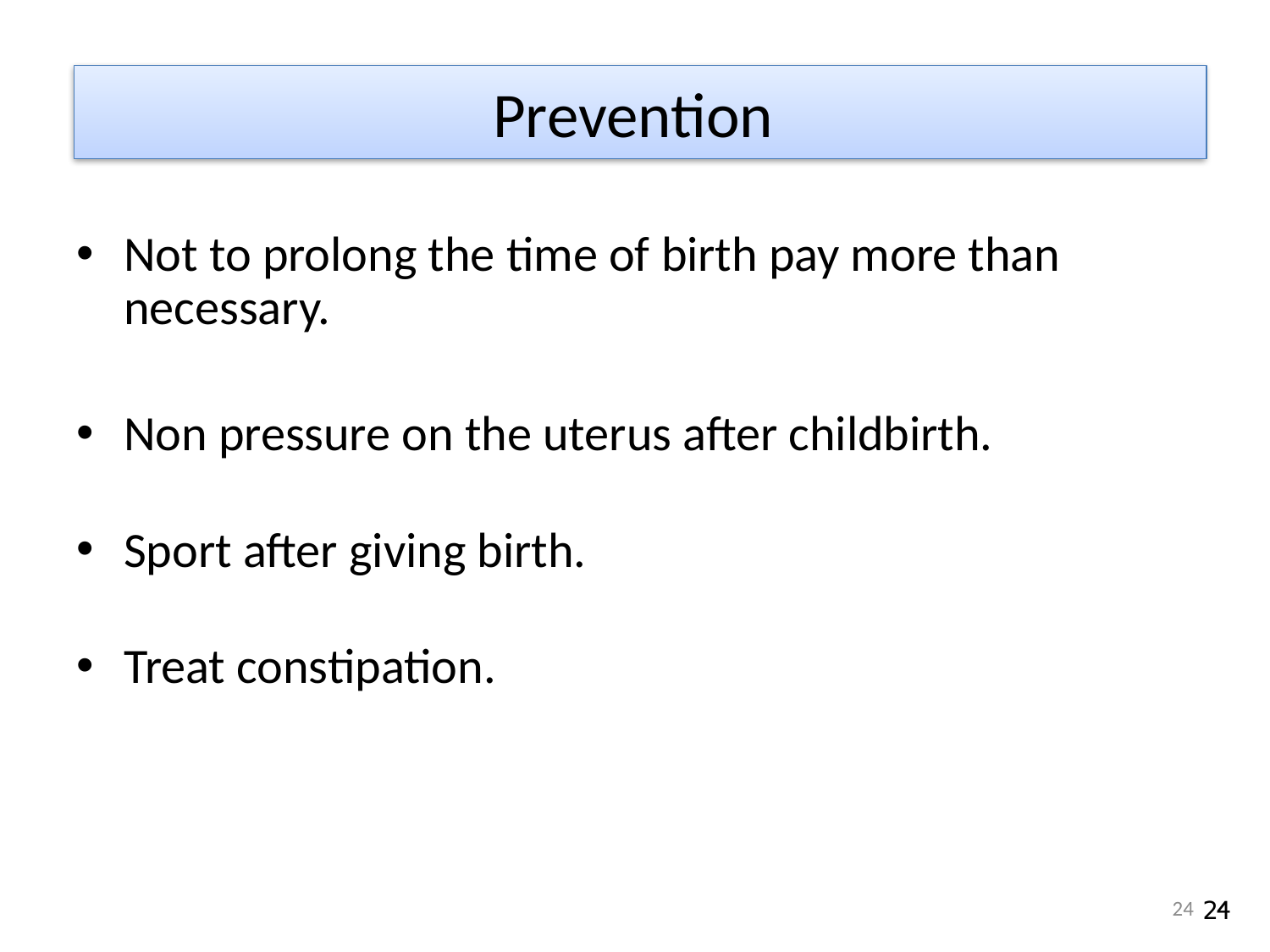

Not to prolong the time of birth pay more than necessary.

Non pressure on the uterus after childbirth.
Sport after giving birth.
Treat constipation.
Prevention
24
24